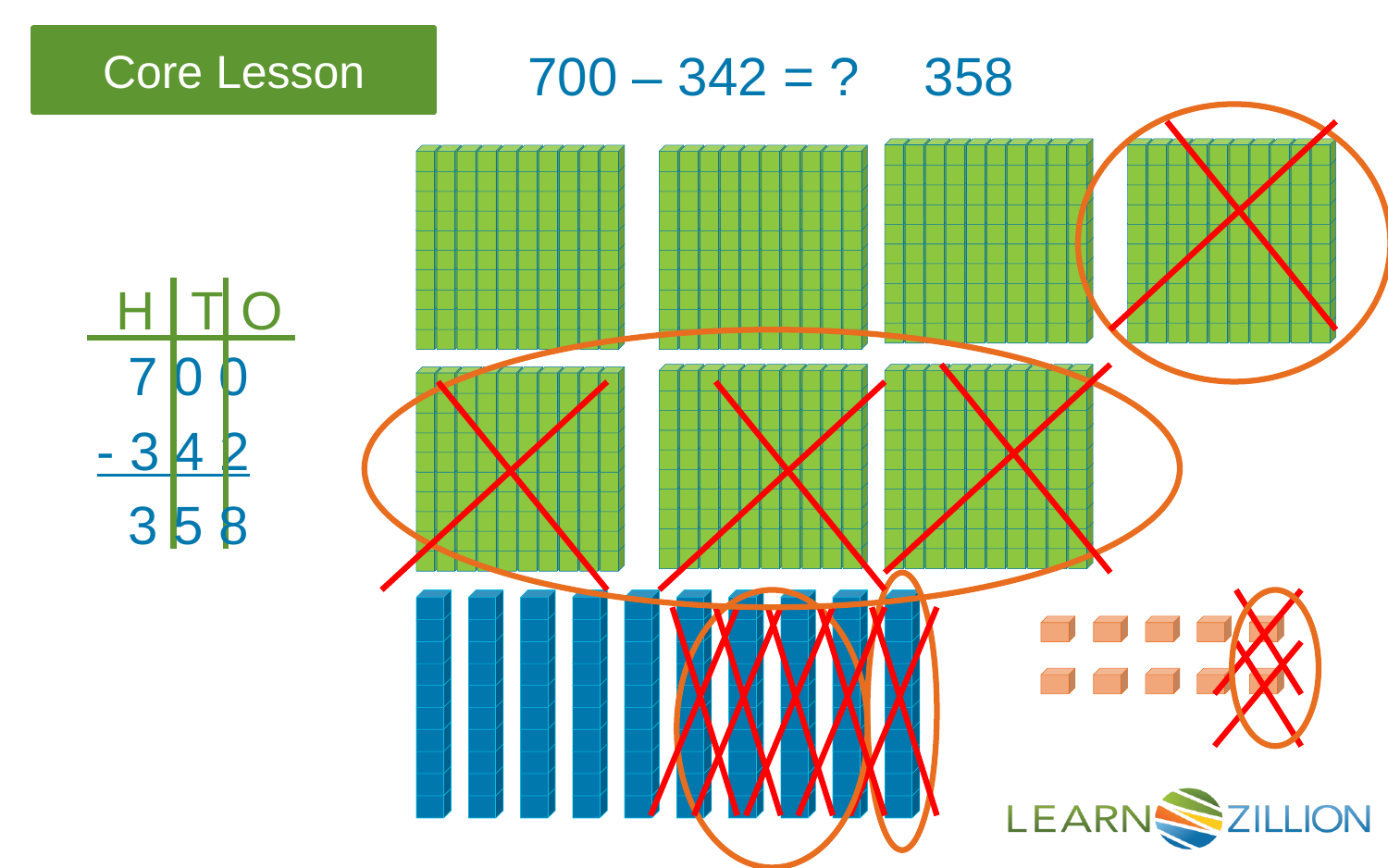

700 – 342 = ?
  358

H
T
O

   7 0 0
- 3 4 2

  3 5 8